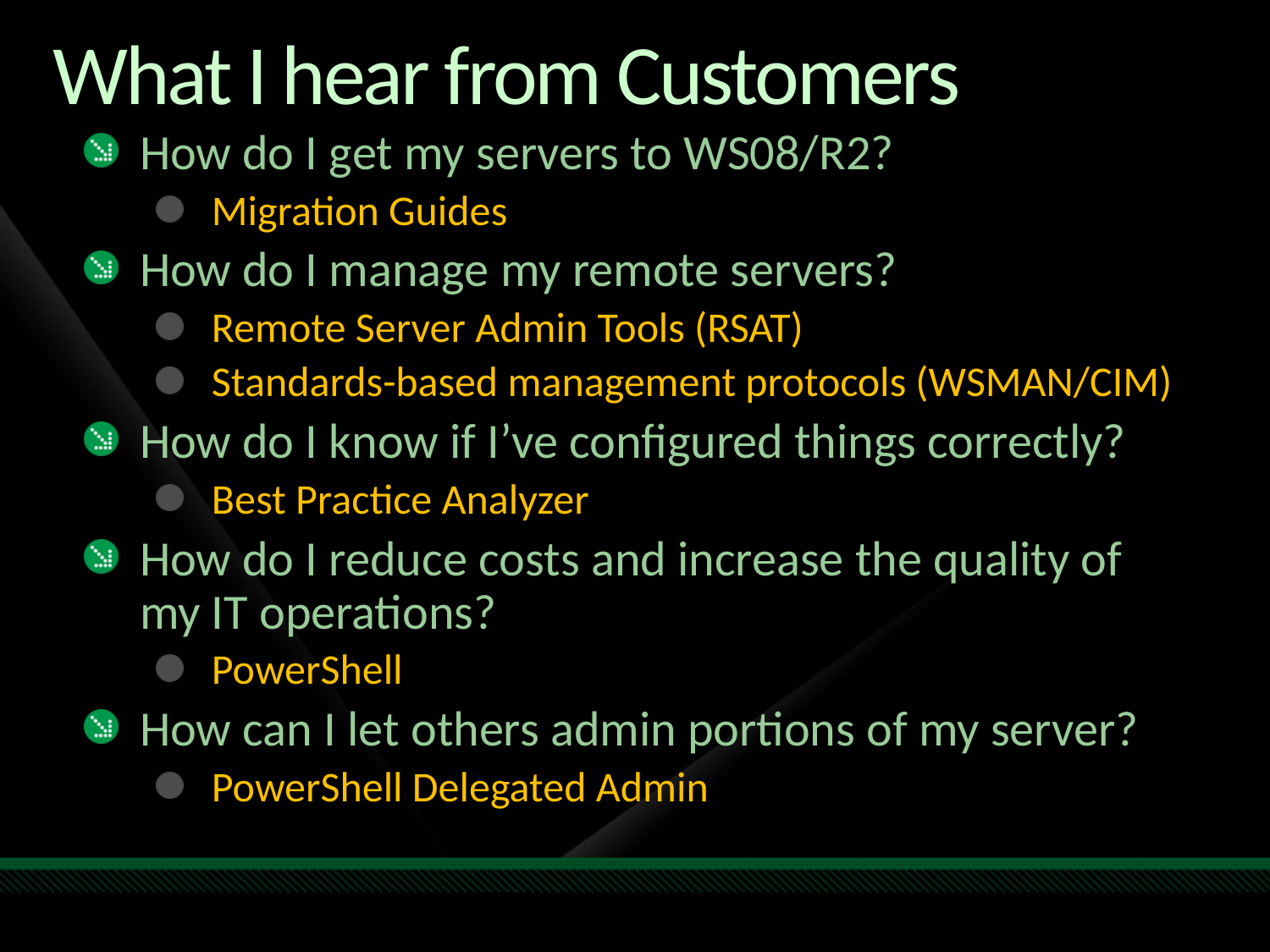

# What I hear from Customers
How do I get my servers to WS08/R2?
Migration Guides
How do I manage my remote servers?
Remote Server Admin Tools (RSAT)
Standards-based management protocols (WSMAN/CIM)
How do I know if I’ve configured things correctly?
Best Practice Analyzer
How do I reduce costs and increase the quality of
my IT operations?
PowerShell
How can I let others admin portions of my server?
PowerShell Delegated Admin